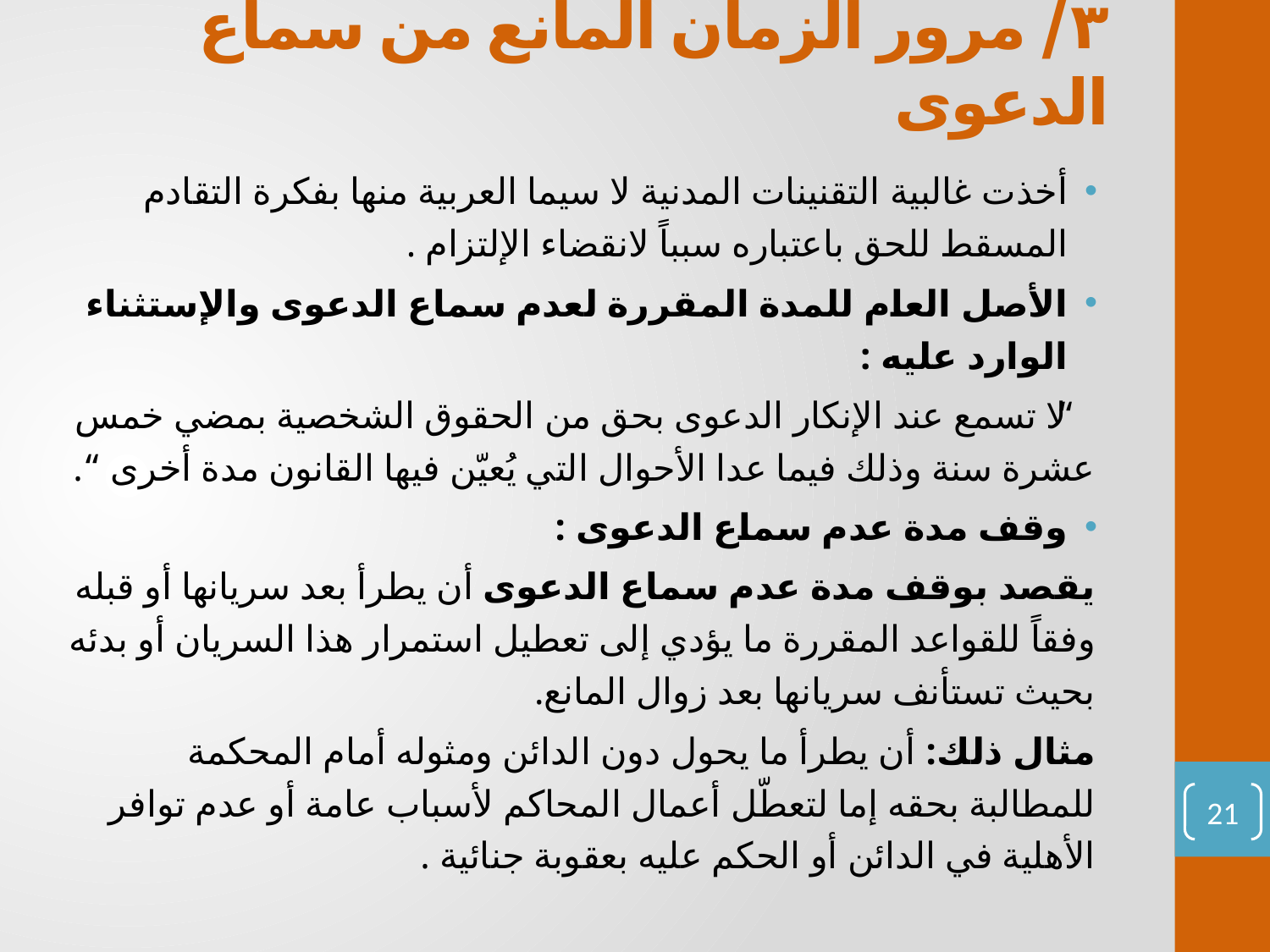

# ٣/ مرور الزمان المانع من سماع الدعوى
أخذت غالبية التقنينات المدنية لا سيما العربية منها بفكرة التقادم المسقط للحق باعتباره سبباً لانقضاء الإلتزام .
الأصل العام للمدة المقررة لعدم سماع الدعوى والإستثناء الوارد عليه :
“ لا تسمع عند الإنكار الدعوى بحق من الحقوق الشخصية بمضي خمس عشرة سنة وذلك فيما عدا الأحوال التي يُعيّن فيها القانون مدة أخرى “.
وقف مدة عدم سماع الدعوى :
يقصد بوقف مدة عدم سماع الدعوى أن يطرأ بعد سريانها أو قبله وفقاً للقواعد المقررة ما يؤدي إلى تعطيل استمرار هذا السريان أو بدئه بحيث تستأنف سريانها بعد زوال المانع.
مثال ذلك: أن يطرأ ما يحول دون الدائن ومثوله أمام المحكمة للمطالبة بحقه إما لتعطّل أعمال المحاكم لأسباب عامة أو عدم توافر الأهلية في الدائن أو الحكم عليه بعقوبة جنائية .
21